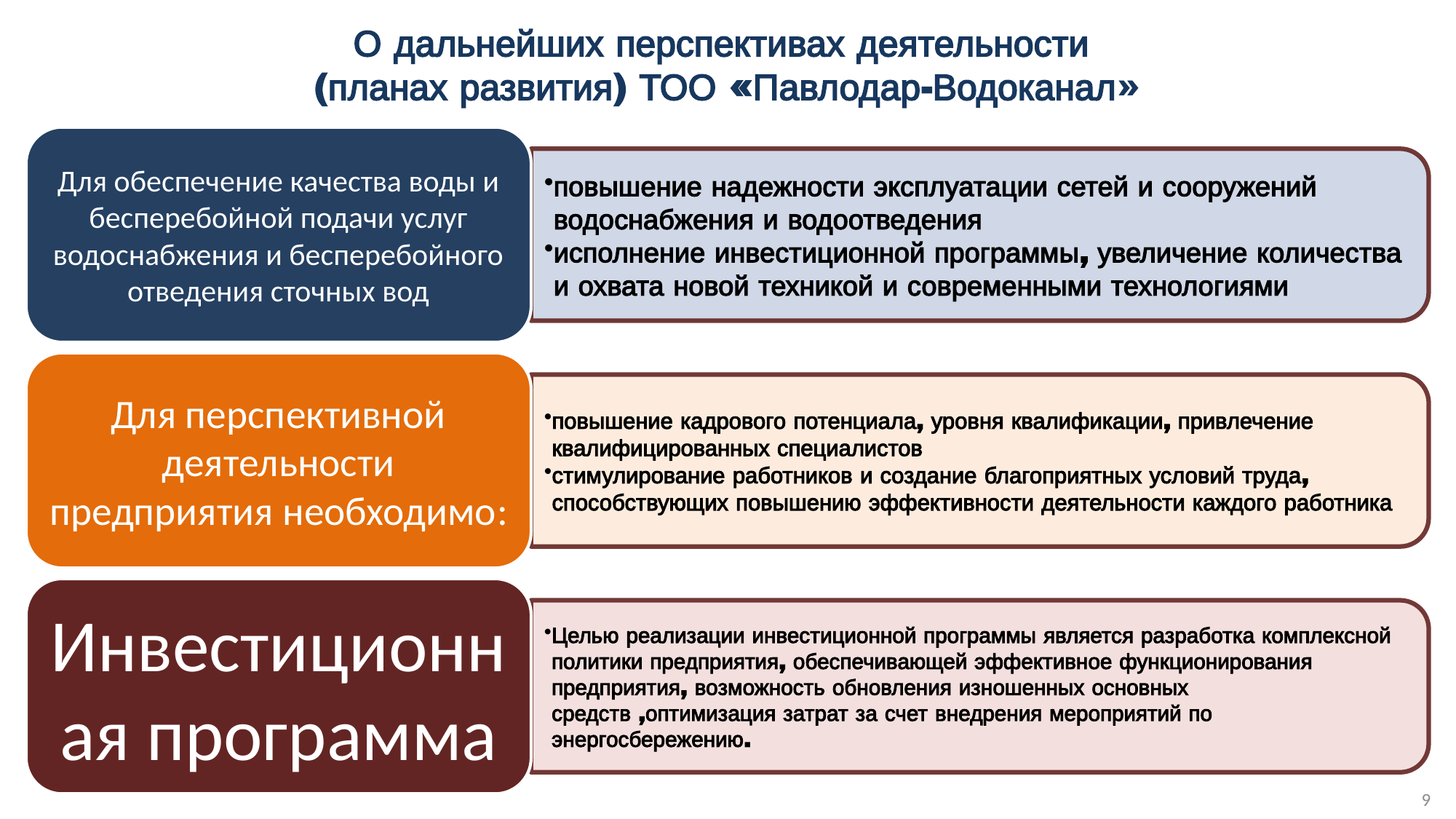

# О дальнейших перспективах деятельности (планах развития) ТОО «Павлодар-Водоканал»
Для обеспечение качества воды и бесперебойной подачи услуг водоснабжения и бесперебойного отведения сточных вод
повышение надежности эксплуатации сетей и сооружений водоснабжения и водоотведения
исполнение инвестиционной программы, увеличение количества и охвата новой техникой и современными технологиями
Для перспективной деятельности предприятия необходимо:
повышение кадрового потенциала, уровня квалификации, привлечение квалифицированных специалистов
стимулирование работников и создание благоприятных условий труда, способствующих повышению эффективности деятельности каждого работника
Инвестиционная программа
Целью реализации инвестиционной программы является разработка комплексной политики предприятия, обеспечивающей эффективное функционирования предприятия, возможность обновления изношенных основных средств ,оптимизация затрат за счет внедрения мероприятий по энергосбережению.
9